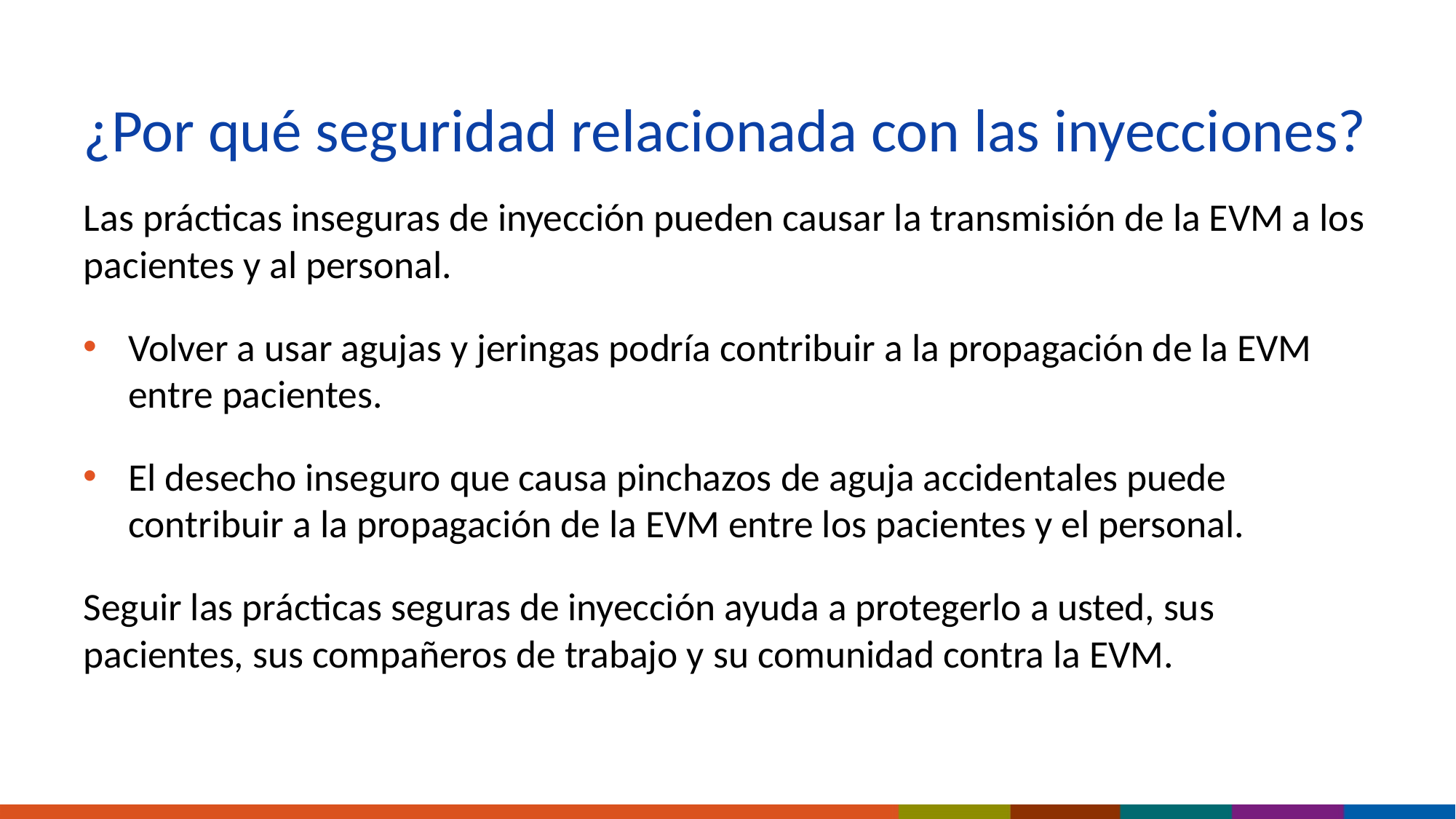

# ¿Por qué seguridad relacionada con las inyecciones?
Las prácticas inseguras de inyección pueden causar la transmisión de la EVM a los pacientes y al personal.
Volver a usar agujas y jeringas podría contribuir a la propagación de la EVM entre pacientes.
El desecho inseguro que causa pinchazos de aguja accidentales puede contribuir a la propagación de la EVM entre los pacientes y el personal.
Seguir las prácticas seguras de inyección ayuda a protegerlo a usted, sus pacientes, sus compañeros de trabajo y su comunidad contra la EVM.